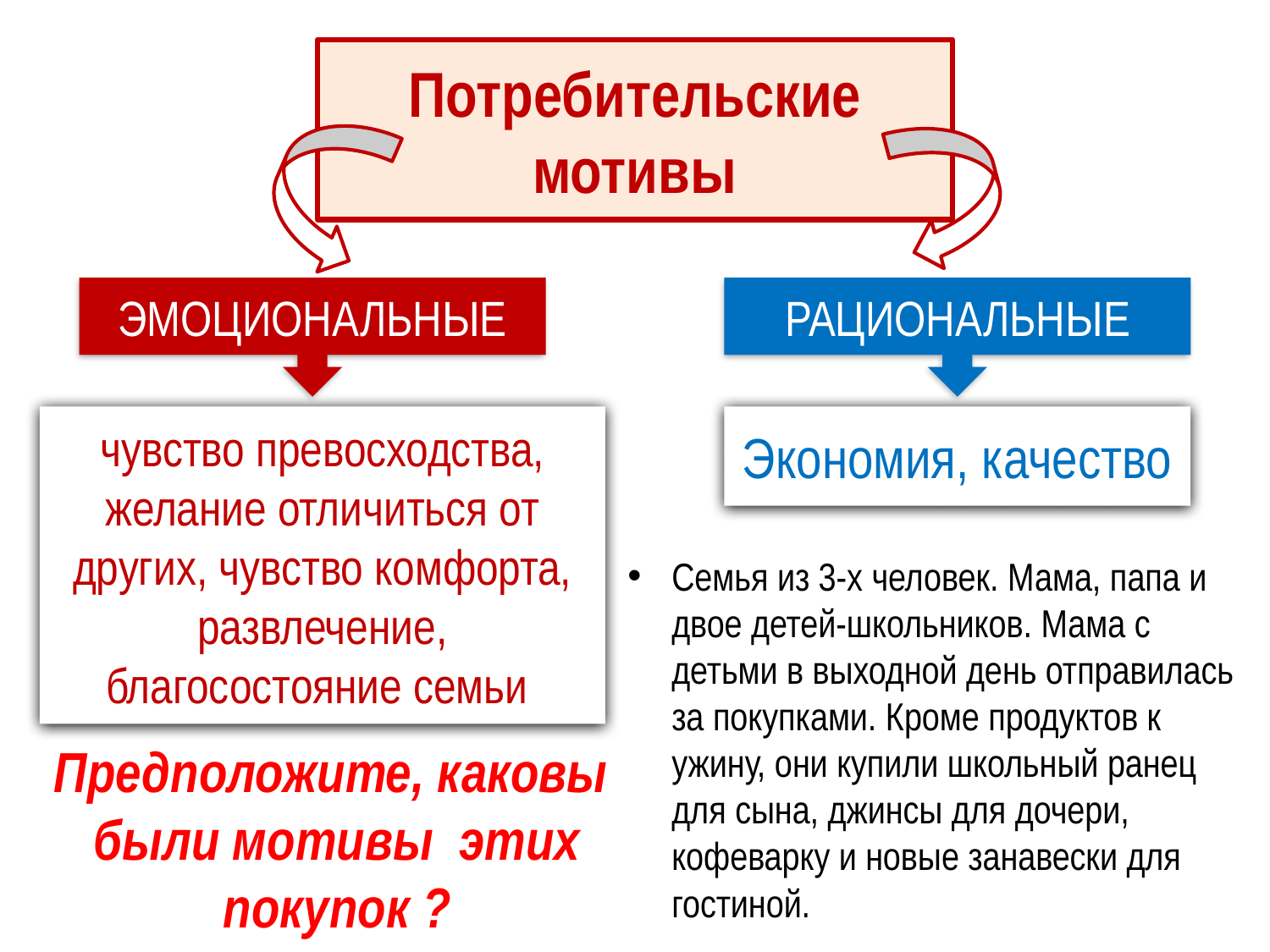

# Потребительские мотивы

ЭМОЦИОНАЛЬНЫЕ
РАЦИОНАЛЬНЫЕ
чувство превосходства, желание отличиться от других, чувство комфорта, развлечение, благосостояние семьи
Экономия, качество
Семья из 3-х человек. Мама, папа и двое детей-школьников. Мама с детьми в выходной день отправилась за покупками. Кроме продуктов к ужину, они купили школьный ранец для сына, джинсы для дочери, кофеварку и новые занавески для гостиной.

Предположите, каковы  были мотивы  этих покупок ?